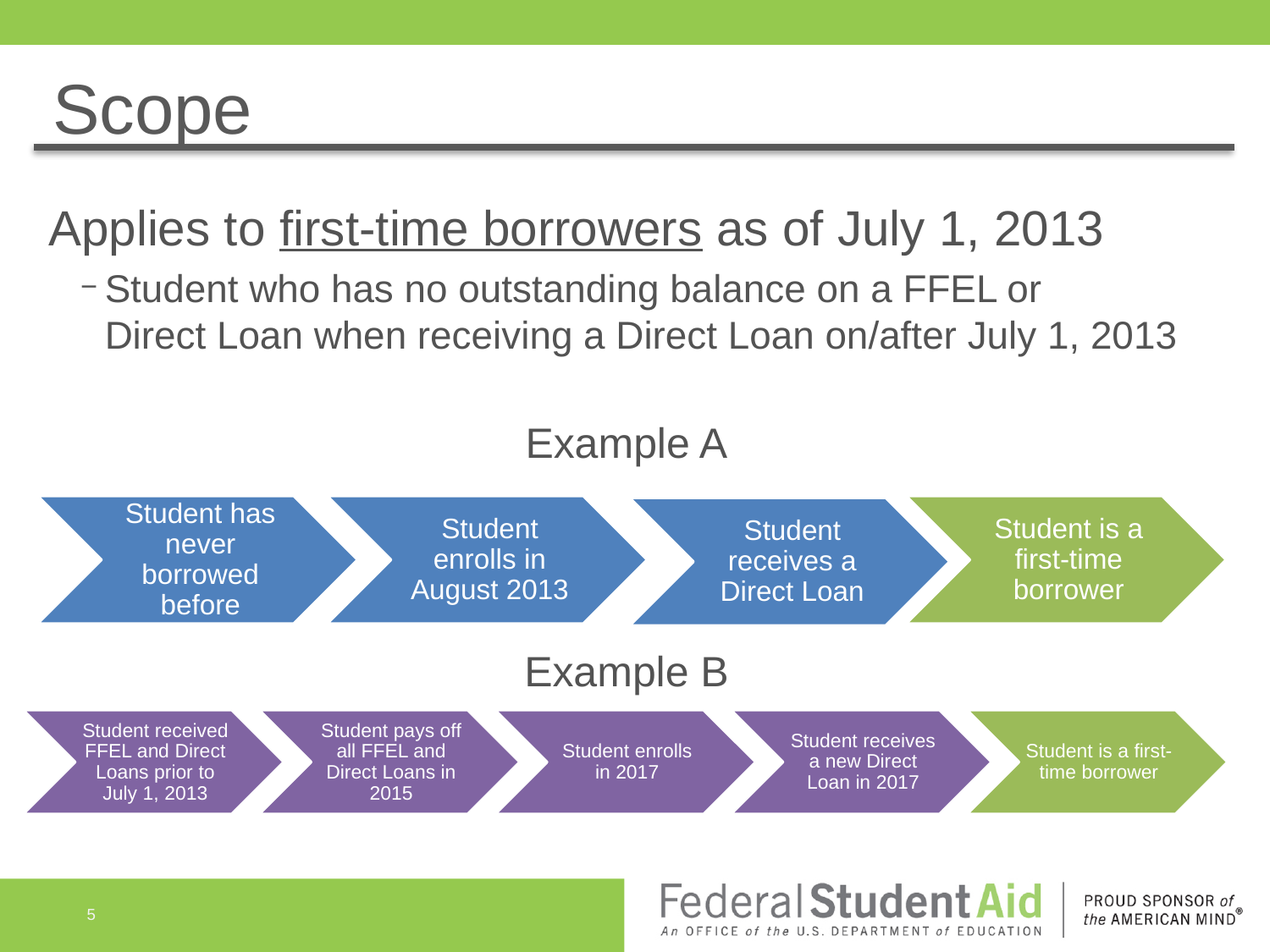

# Scope
Applies to first-time borrowers as of July 1, 2013
Student who has no outstanding balance on a FFEL or
Direct Loan when receiving a Direct Loan on/after July 1, 2013
Example A

Example B
Student has never borrowed before
Student enrolls in August 2013
Student receives a Direct Loan
Student is a first-time borrower
Student received FFEL and Direct Loans prior to July 1, 2013
Student pays off all FFEL and Direct Loans in 2015
Student enrolls in 2017
Student receives a new Direct Loan in 2017
Student is a first-time borrower
5